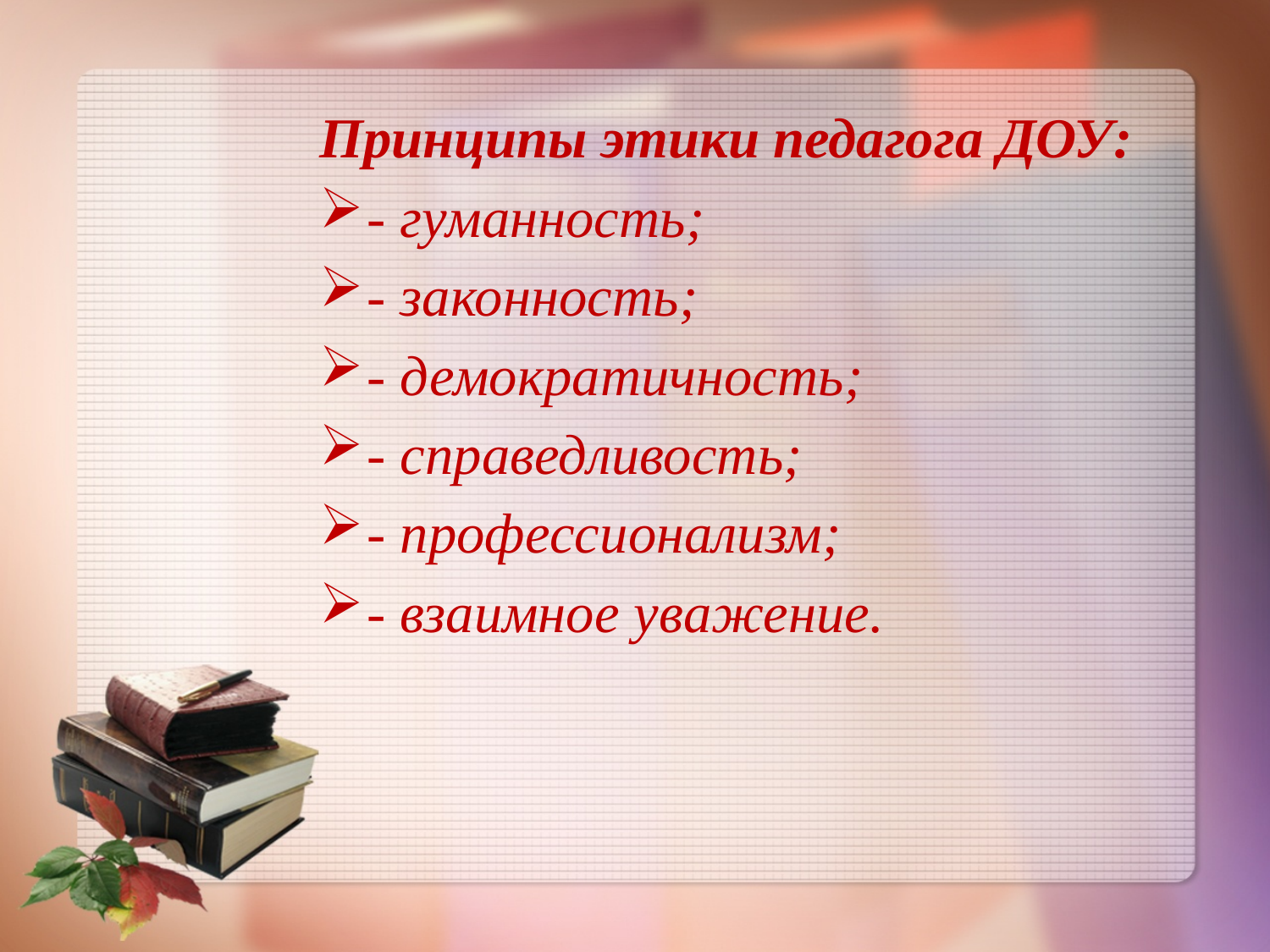

Принципы этики педагога ДОУ:
- гуманность;
- законность;
- демократичность;
- справедливость;
- профессионализм;
- взаимное уважение.